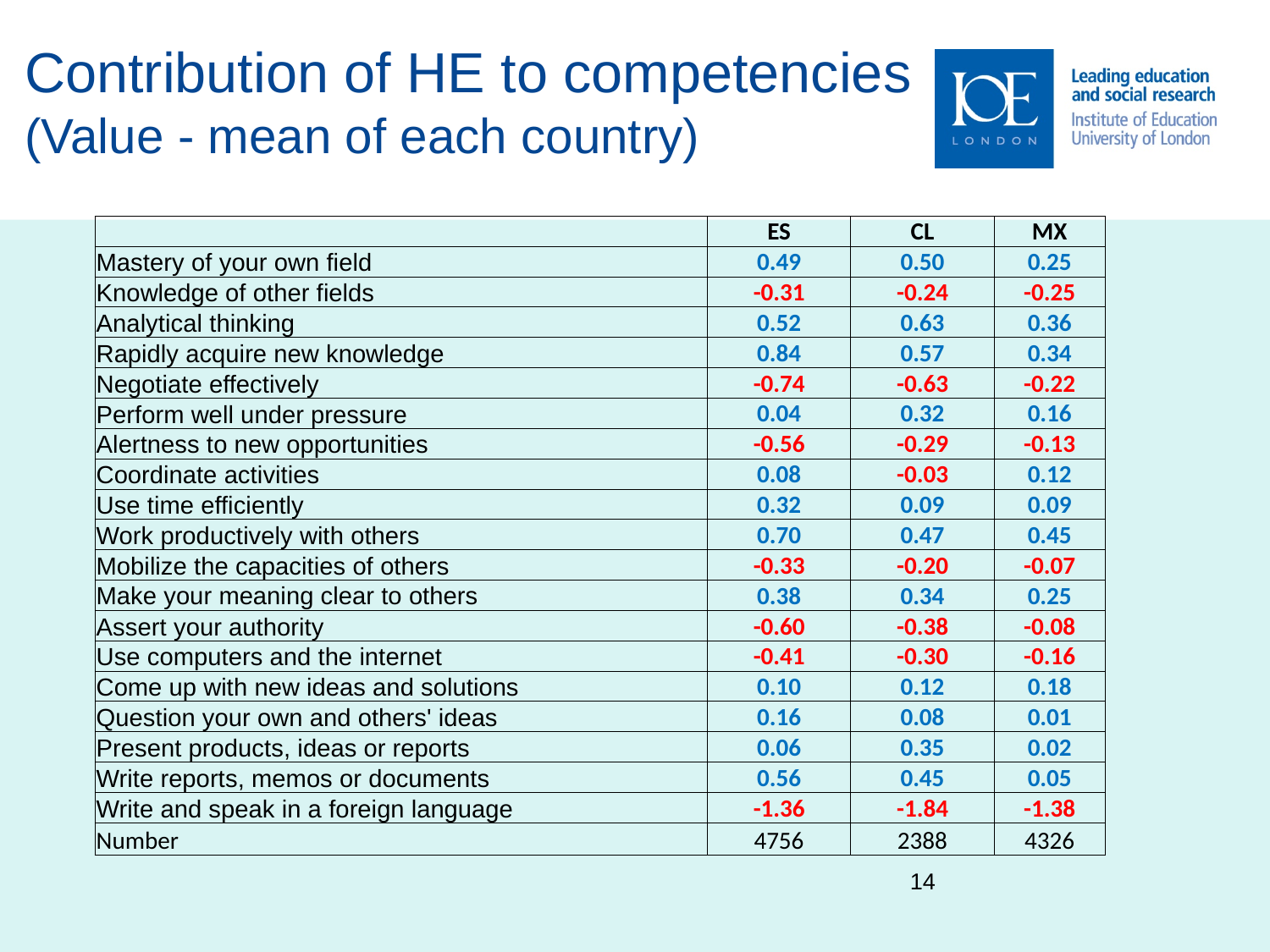

Contribution of HE to competencies
(Value - mean of each country)
|  | ES | CL | MX |
| --- | --- | --- | --- |
| Mastery of your own field | 0.49 | 0.50 | 0.25 |
| Knowledge of other fields | -0.31 | -0.24 | -0.25 |
| Analytical thinking | 0.52 | 0.63 | 0.36 |
| Rapidly acquire new knowledge | 0.84 | 0.57 | 0.34 |
| Negotiate effectively | -0.74 | -0.63 | -0.22 |
| Perform well under pressure | 0.04 | 0.32 | 0.16 |
| Alertness to new opportunities | -0.56 | -0.29 | -0.13 |
| Coordinate activities | 0.08 | -0.03 | 0.12 |
| Use time efficiently | 0.32 | 0.09 | 0.09 |
| Work productively with others | 0.70 | 0.47 | 0.45 |
| Mobilize the capacities of others | -0.33 | -0.20 | -0.07 |
| Make your meaning clear to others | 0.38 | 0.34 | 0.25 |
| Assert your authority | -0.60 | -0.38 | -0.08 |
| Use computers and the internet | -0.41 | -0.30 | -0.16 |
| Come up with new ideas and solutions | 0.10 | 0.12 | 0.18 |
| Question your own and others' ideas | 0.16 | 0.08 | 0.01 |
| Present products, ideas or reports | 0.06 | 0.35 | 0.02 |
| Write reports, memos or documents | 0.56 | 0.45 | 0.05 |
| Write and speak in a foreign language | -1.36 | -1.84 | -1.38 |
| Number | 4756 | 2388 | 4326 |
14